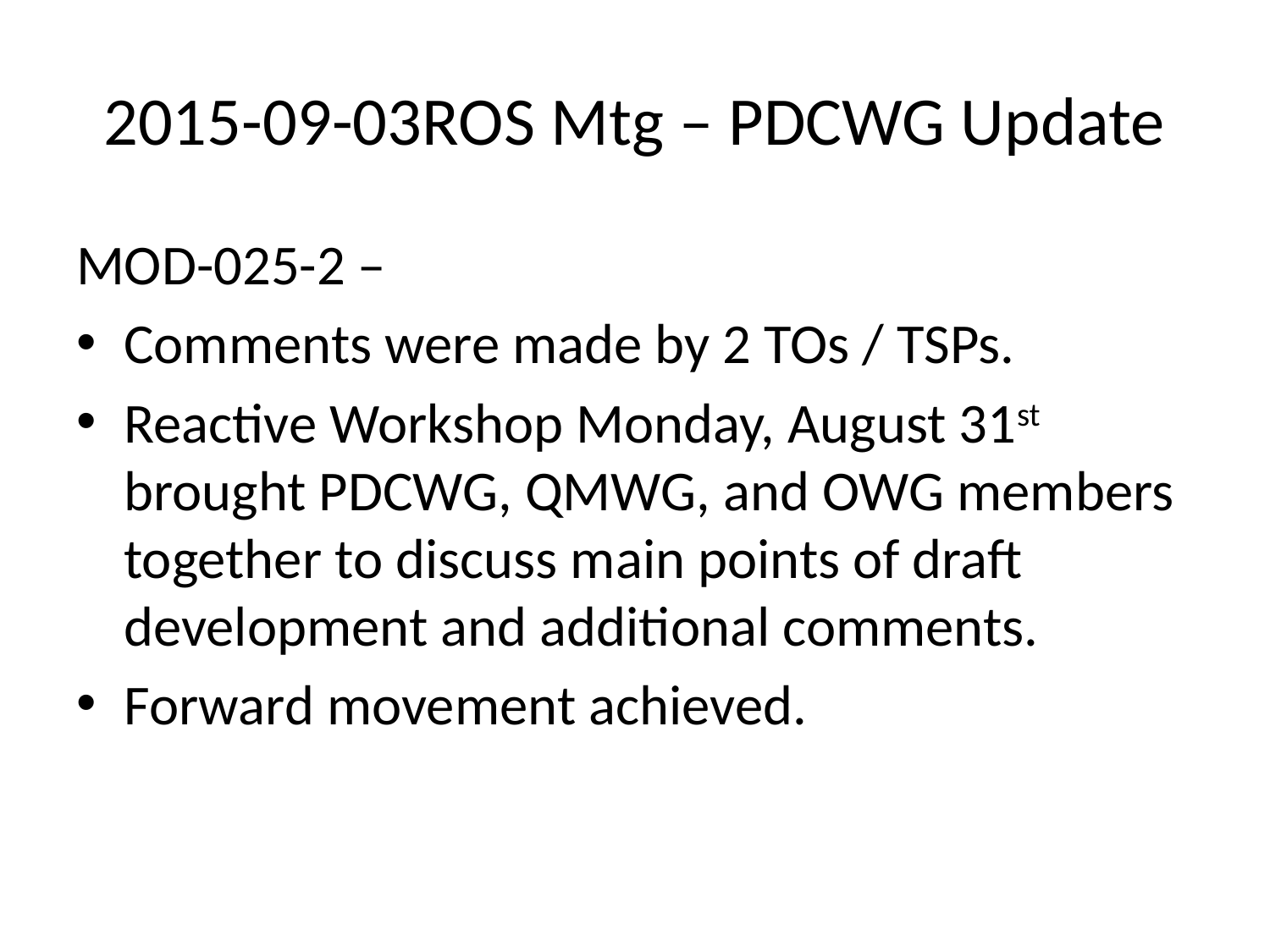

# 2015-09-03ROS Mtg – PDCWG Update
MOD-025-2 –
Comments were made by 2 TOs / TSPs.
Reactive Workshop Monday, August 31st brought PDCWG, QMWG, and OWG members together to discuss main points of draft development and additional comments.
Forward movement achieved.